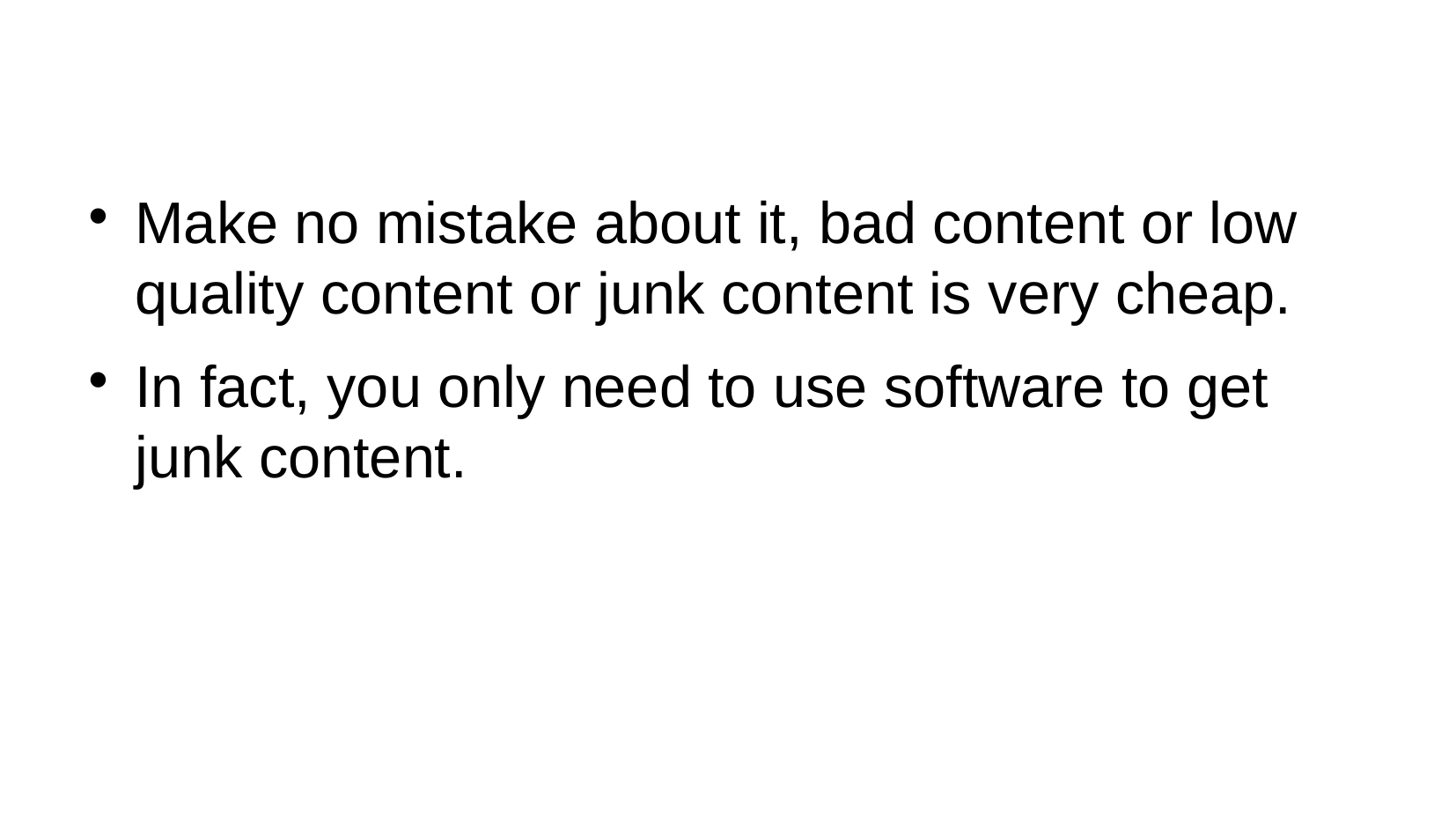

Make no mistake about it, bad content or low quality content or junk content is very cheap.
In fact, you only need to use software to get junk content.